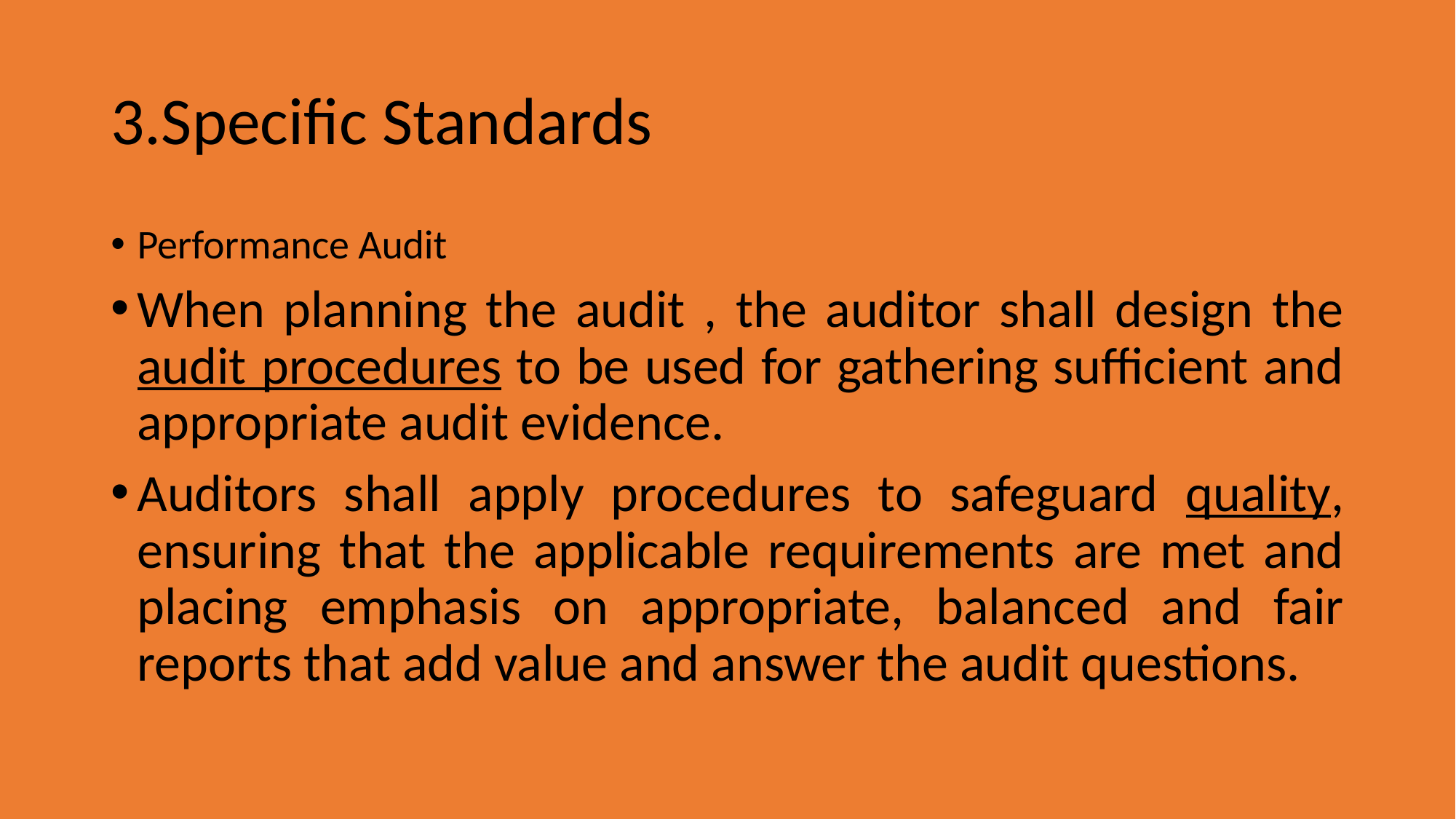

# 3.Specific Standards
Performance Audit
When planning the audit , the auditor shall design the audit procedures to be used for gathering sufficient and appropriate audit evidence.
Auditors shall apply procedures to safeguard quality, ensuring that the applicable requirements are met and placing emphasis on appropriate, balanced and fair reports that add value and answer the audit questions.